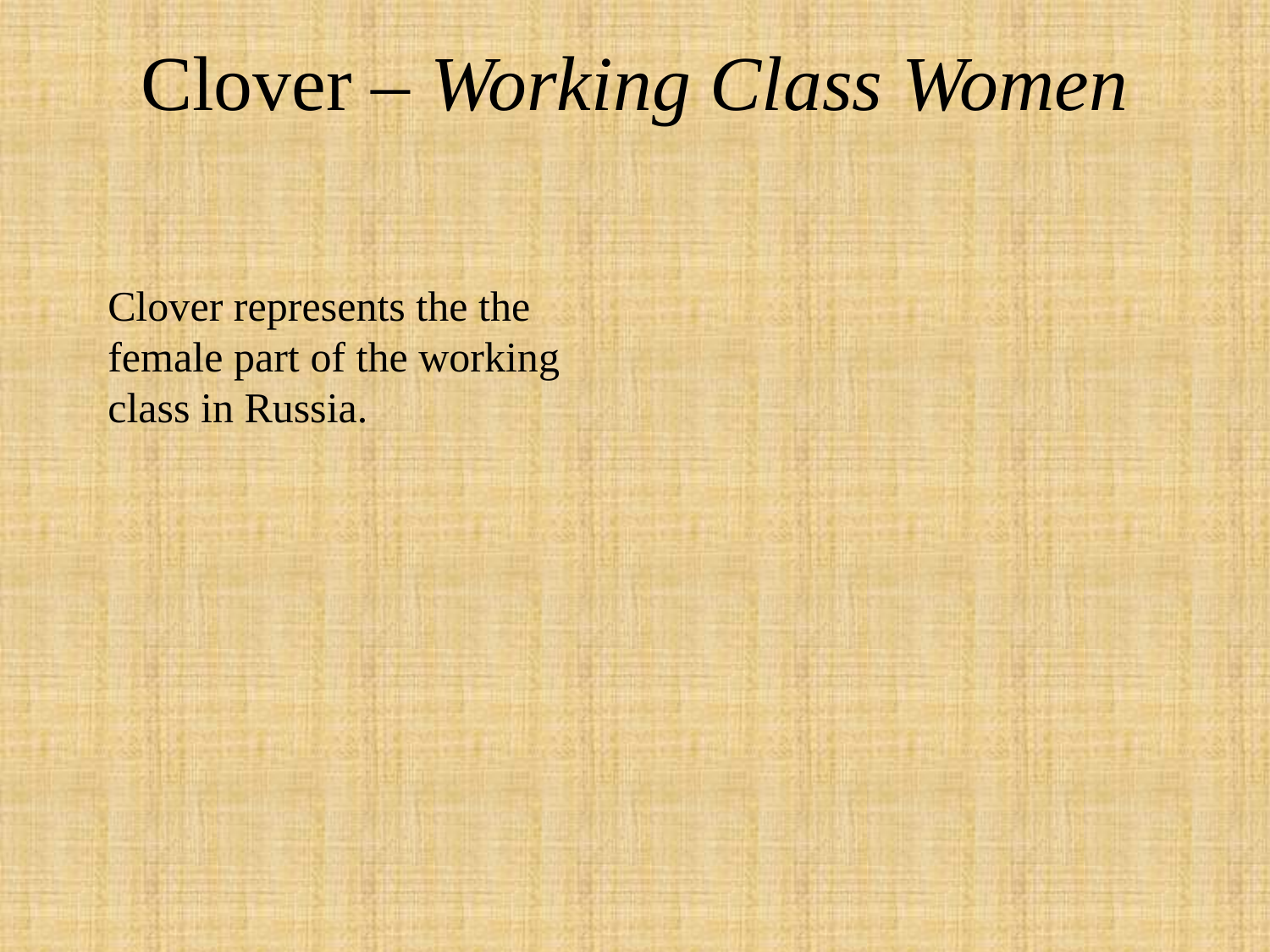

# Clover – Working Class Women
Clover represents the the female part of the working class in Russia.